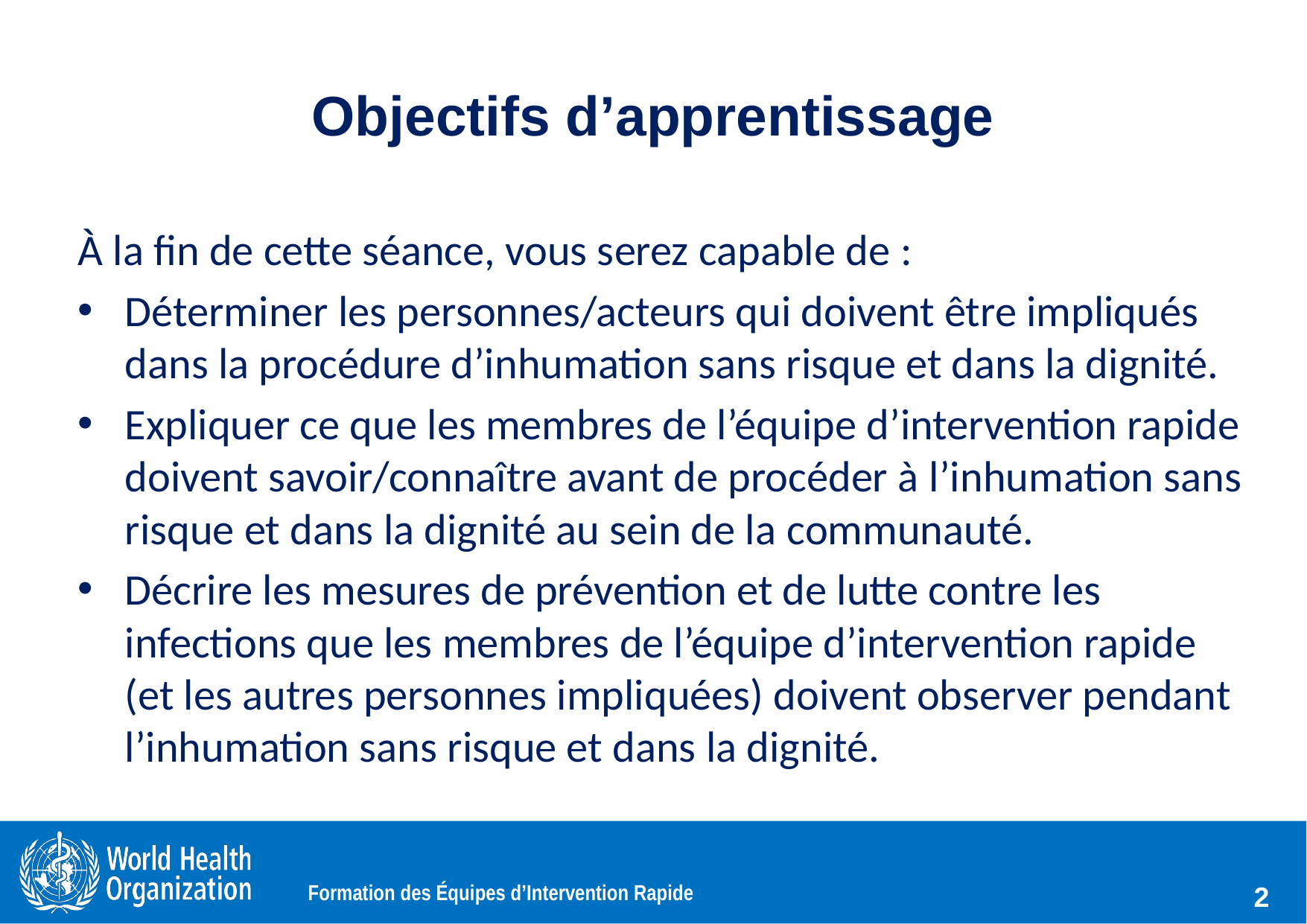

# Objectifs d’apprentissage
À la fin de cette séance, vous serez capable de :
Déterminer les personnes/acteurs qui doivent être impliqués dans la procédure d’inhumation sans risque et dans la dignité.
Expliquer ce que les membres de l’équipe d’intervention rapide doivent savoir/connaître avant de procéder à l’inhumation sans risque et dans la dignité au sein de la communauté.
Décrire les mesures de prévention et de lutte contre les infections que les membres de l’équipe d’intervention rapide (et les autres personnes impliquées) doivent observer pendant l’inhumation sans risque et dans la dignité.